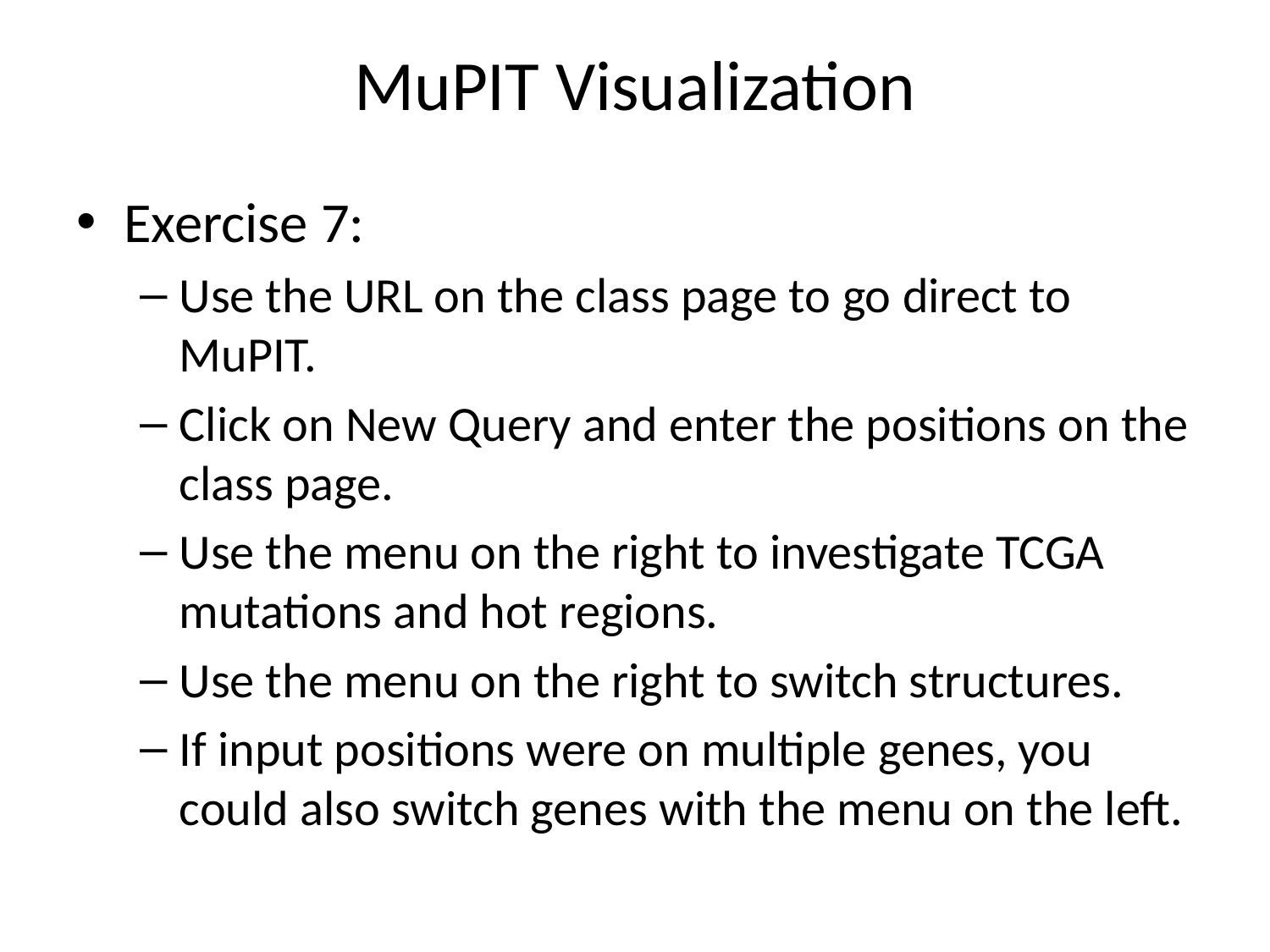

# MuPIT Visualization
Exercise 7:
Use the URL on the class page to go direct to MuPIT.
Click on New Query and enter the positions on the class page.
Use the menu on the right to investigate TCGA mutations and hot regions.
Use the menu on the right to switch structures.
If input positions were on multiple genes, you could also switch genes with the menu on the left.